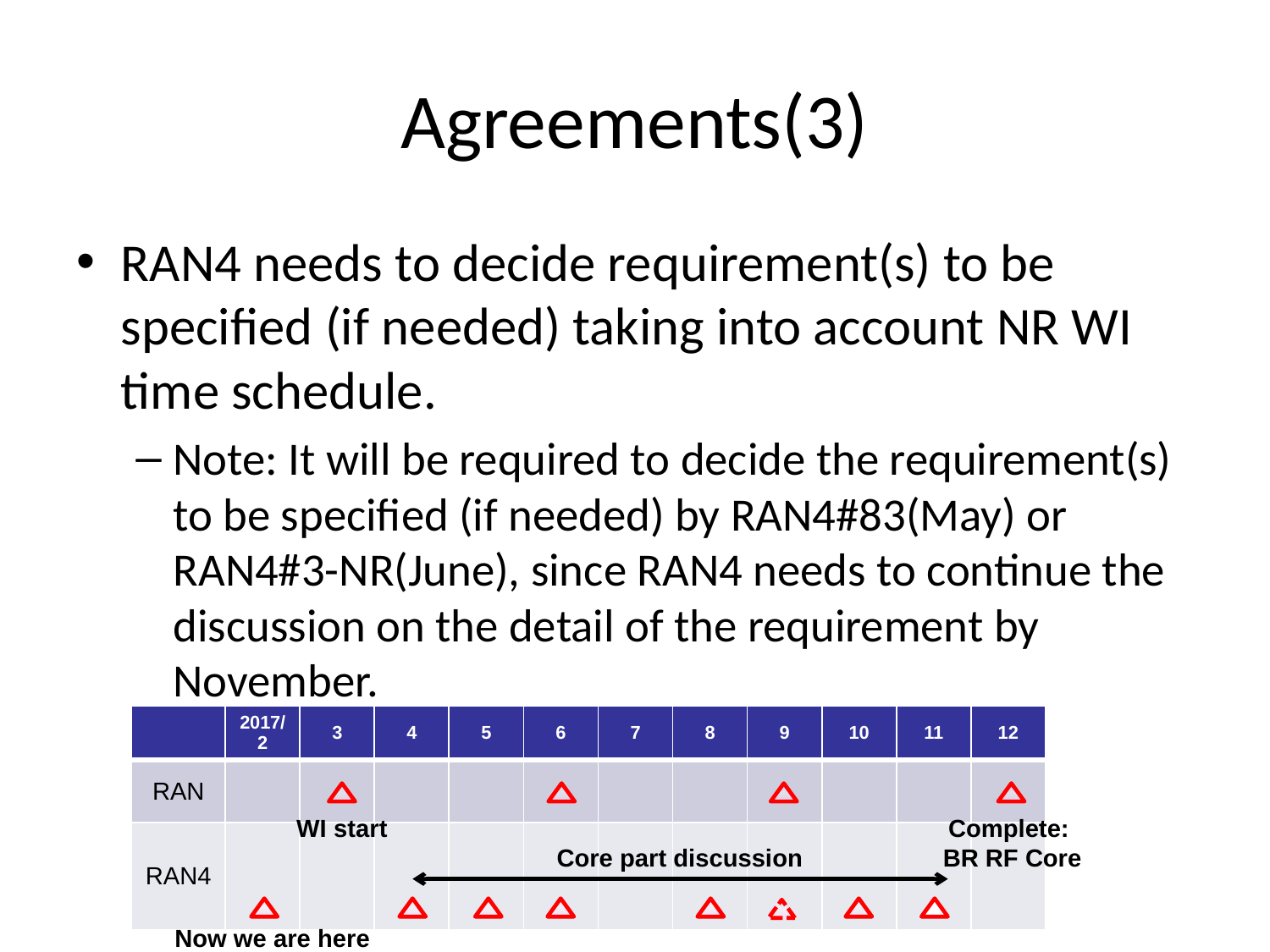

# Agreements(3)
RAN4 needs to decide requirement(s) to be specified (if needed) taking into account NR WI time schedule.
Note: It will be required to decide the requirement(s) to be specified (if needed) by RAN4#83(May) or RAN4#3-NR(June), since RAN4 needs to continue the discussion on the detail of the requirement by November.
|  | 2017/2 | 3 | 4 | 5 | 6 | 7 | 8 | 9 | 10 | 11 | 12 |
| --- | --- | --- | --- | --- | --- | --- | --- | --- | --- | --- | --- |
| RAN |  |  |  |  |  |  |  |  |  |  |  |
| RAN4 |  |  |  |  |  |  |  |  |  |  |  |

WI start
Complete:
BR RF Core
Core part discussion

Now we are here